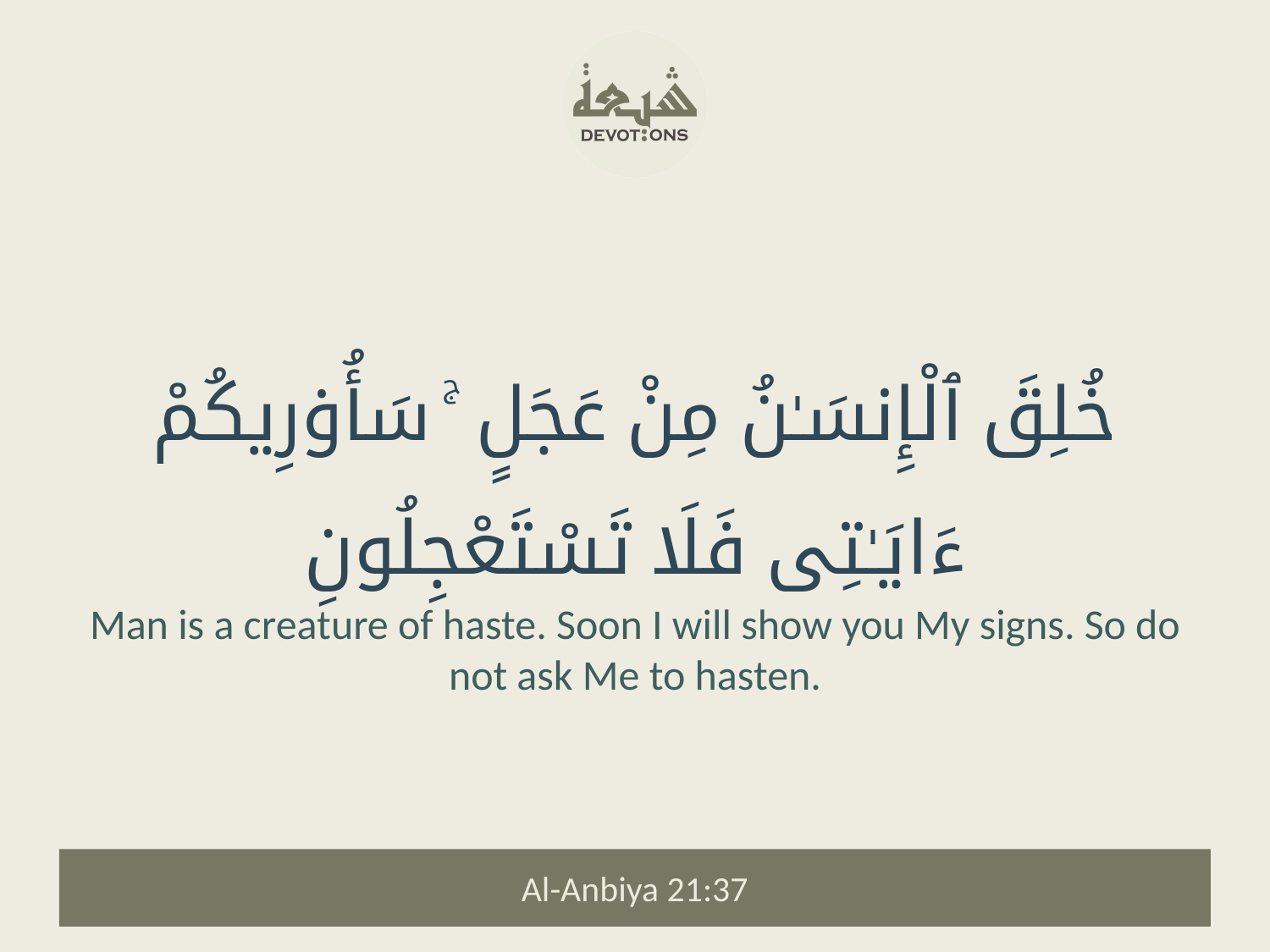

خُلِقَ ٱلْإِنسَـٰنُ مِنْ عَجَلٍ ۚ سَأُو۟رِيكُمْ ءَايَـٰتِى فَلَا تَسْتَعْجِلُونِ
Man is a creature of haste. Soon I will show you My signs. So do not ask Me to hasten.
Al-Anbiya 21:37